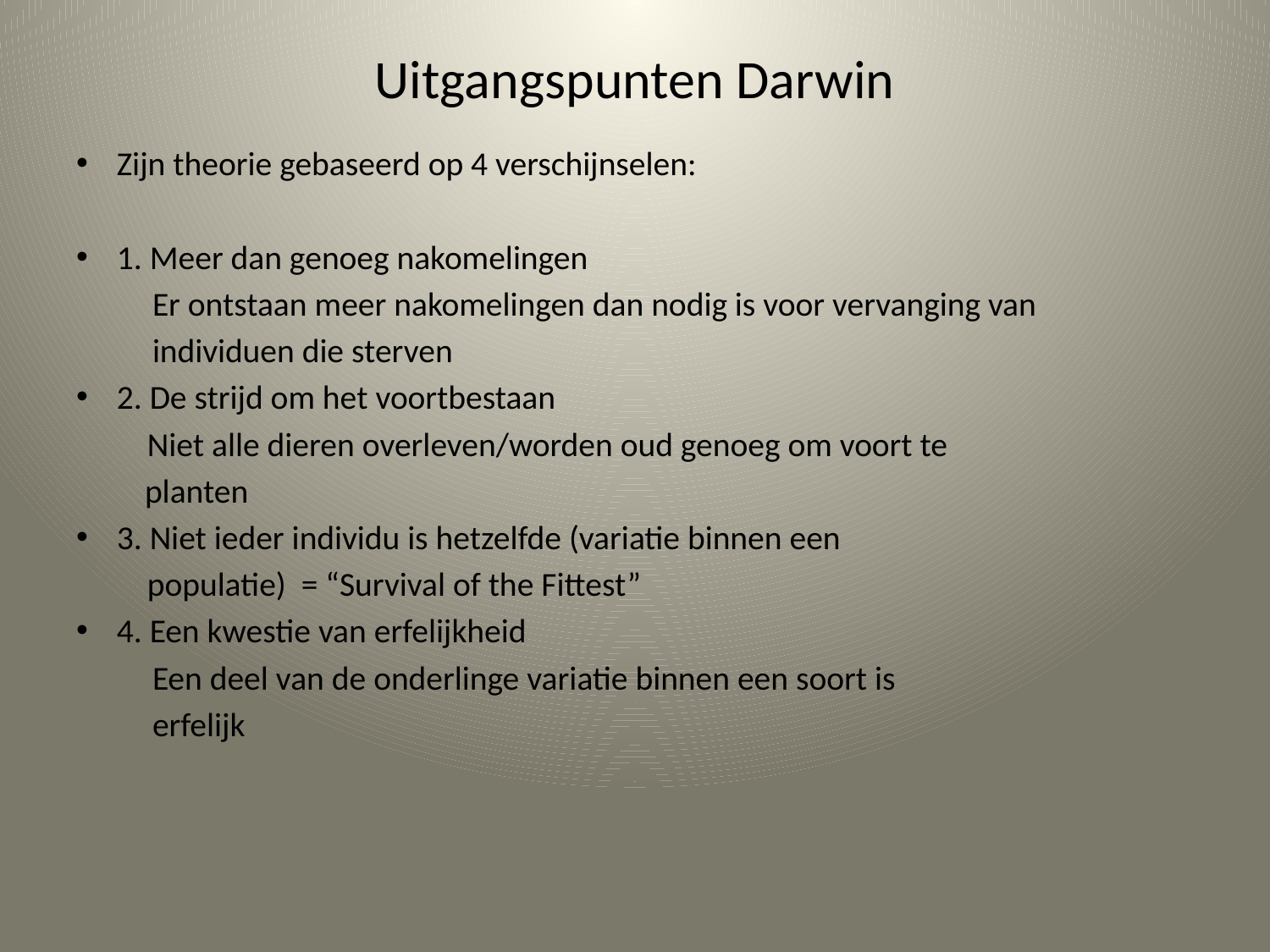

# Uitgangspunten Darwin
Zijn theorie gebaseerd op 4 verschijnselen:

1. Meer dan genoeg nakomelingen
          Er ontstaan meer nakomelingen dan nodig is voor vervanging van
          individuen die sterven
2. De strijd om het voortbestaan
	    Niet alle dieren overleven/worden oud genoeg om voort te
         planten
3. Niet ieder individu is hetzelfde (variatie binnen een
	    populatie)  = “Survival of the Fittest”
4. Een kwestie van erfelijkheid
          Een deel van de onderlinge variatie binnen een soort is
          erfelijk